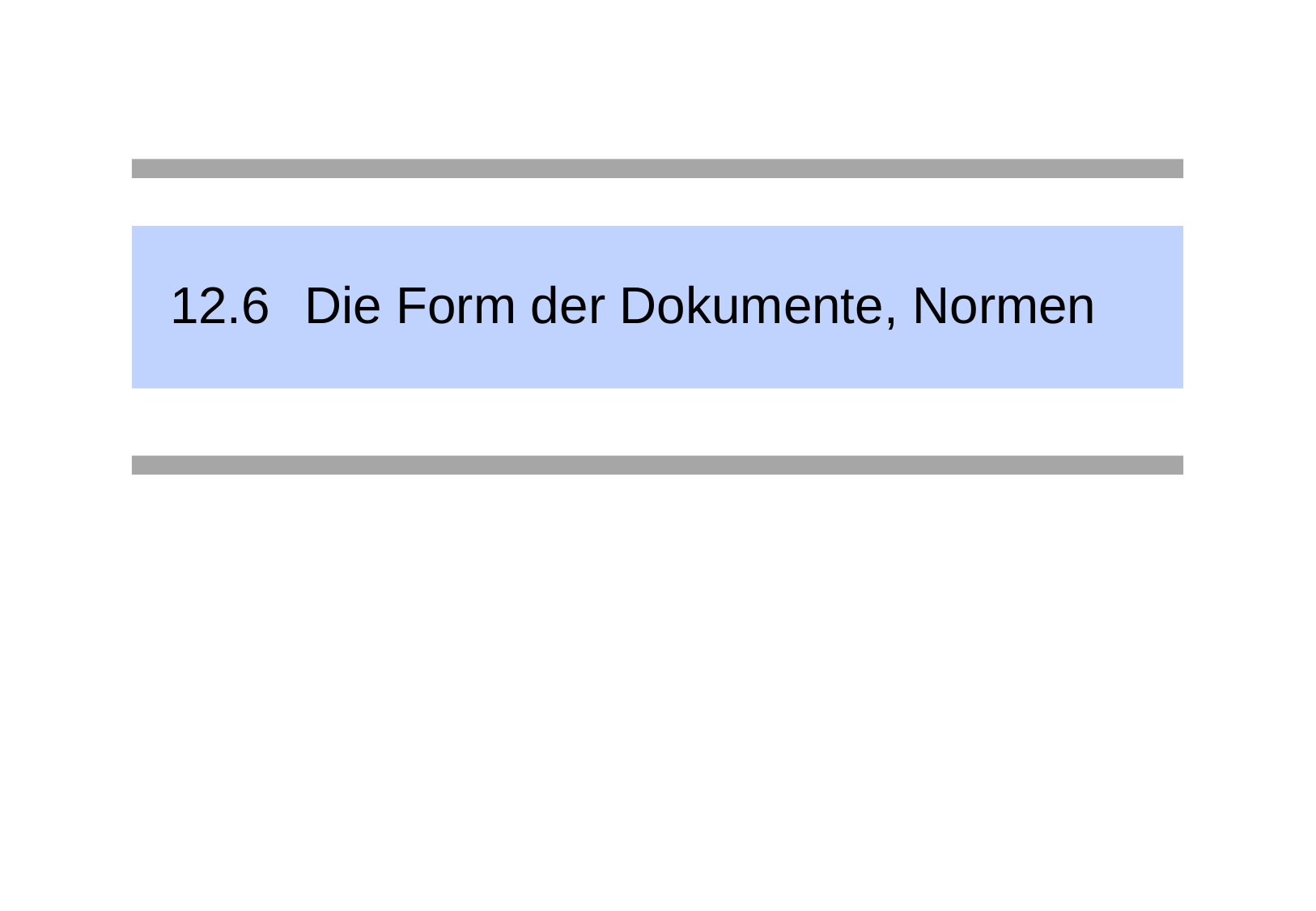

# 12.6	Die Form der Dokumente, Normen